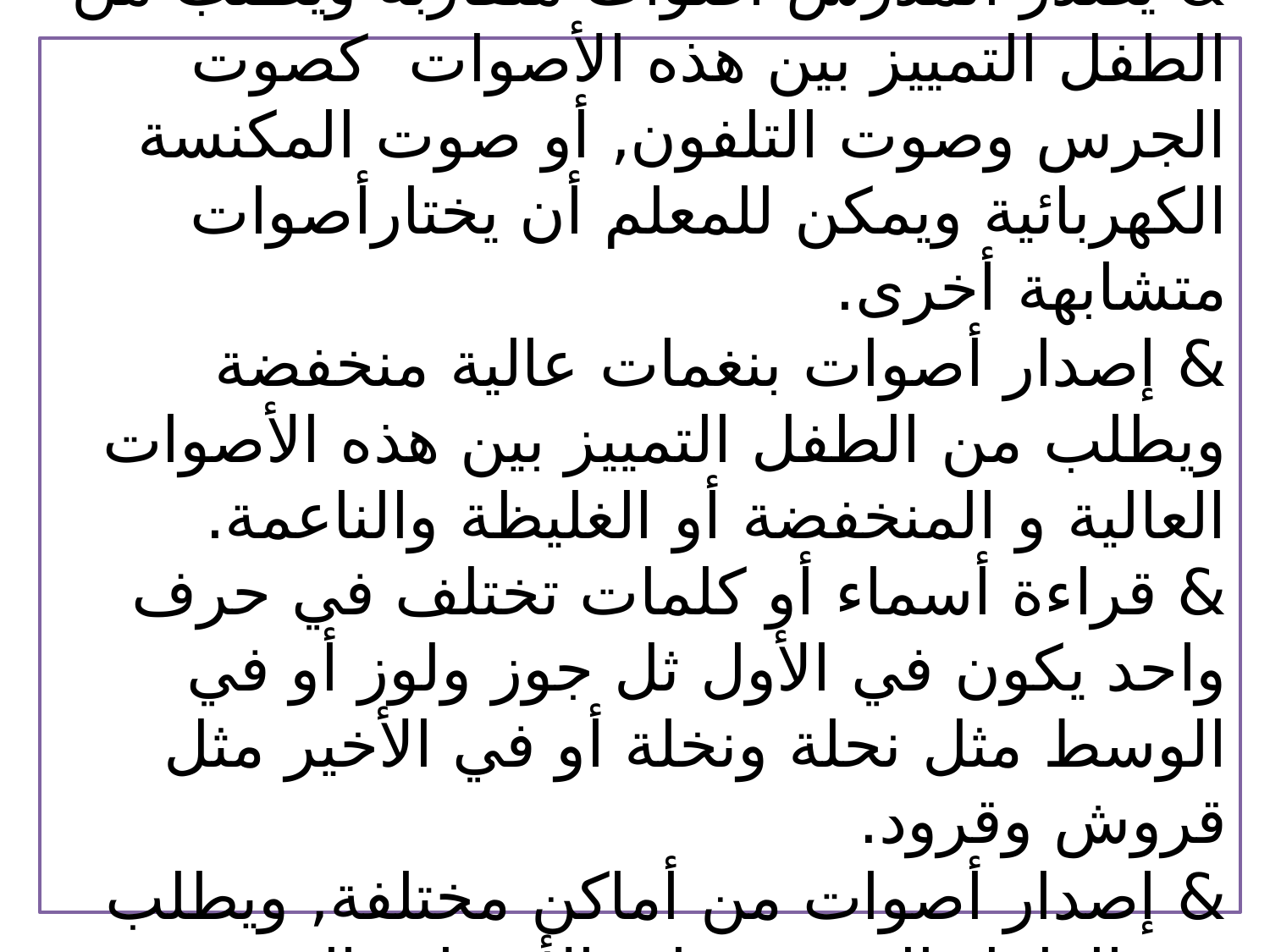

# التمييز السمعي: & يصدر المدرس أصوات متقاربة ويطلب من الطفل التمييز بين هذه الأصوات  كصوت الجرس وصوت التلفون, أو صوت المكنسة الكهربائية ويمكن للمعلم أن يختارأصوات متشابهة أخرى. & إصدار أصوات بنغمات عالية منخفضة ويطلب من الطفل التمييز بين هذه الأصوات العالية و المنخفضة أو الغليظة والناعمة. & قراءة أسماء أو كلمات تختلف في حرف واحد يكون في الأول ثل جوز ولوز أو في الوسط مثل نحلة ونخلة أو في الأخير مثل قروش وقرود. & إصدار أصوات من أماكن مختلفة, ويطلب من الطفل التعرف على الأصوات البعيدة والقريبة.